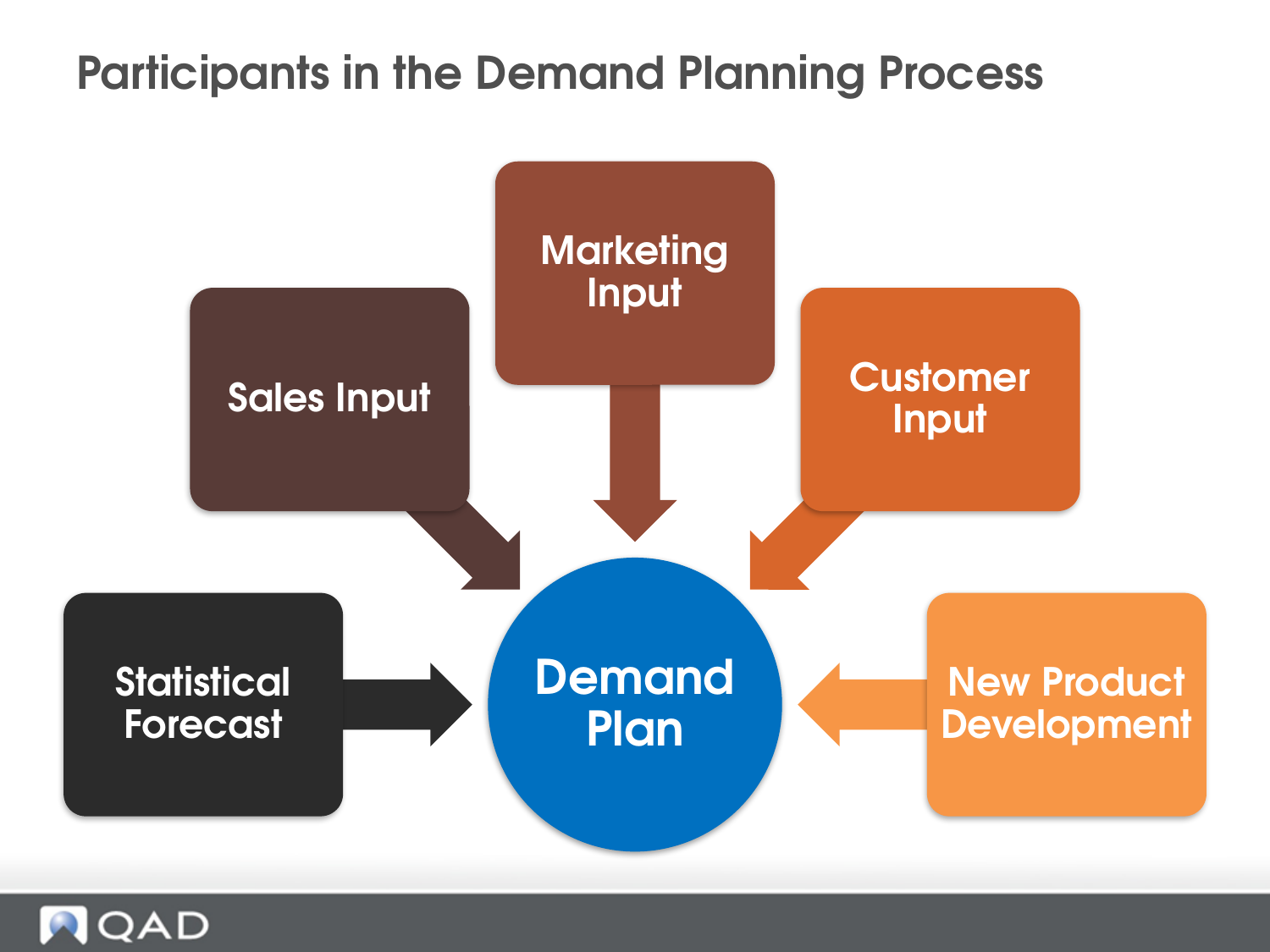

# Participants in the Demand Planning Process
Demand Plan
Statistical Forecast
Sales Input
Marketing Input
Customer Input
New Product Development